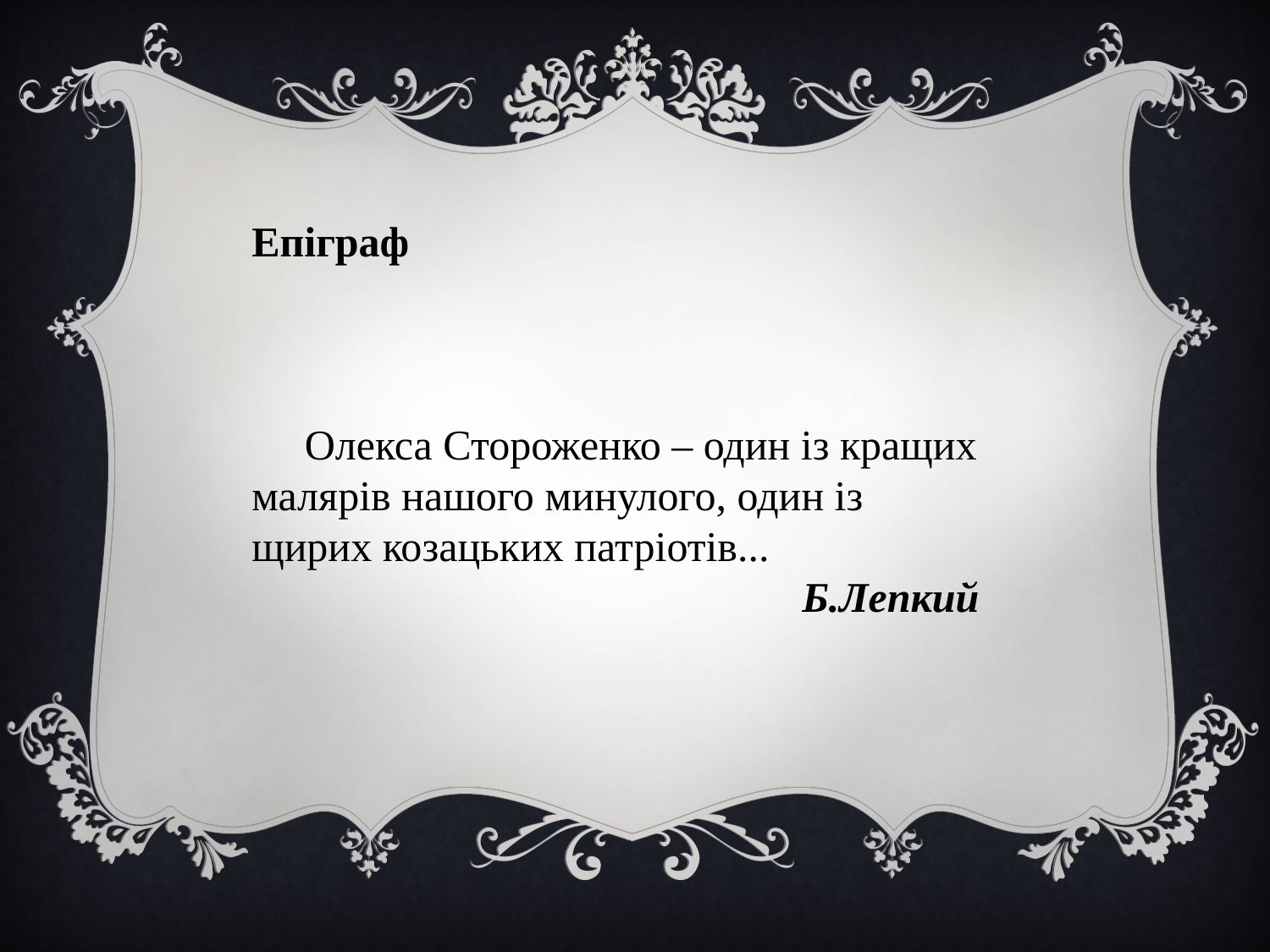

Епіграф

     Олекса Стороженко – один із кращих малярів нашого минулого, один із щирих козацьких патріотів...
                                                    Б.Лепкий